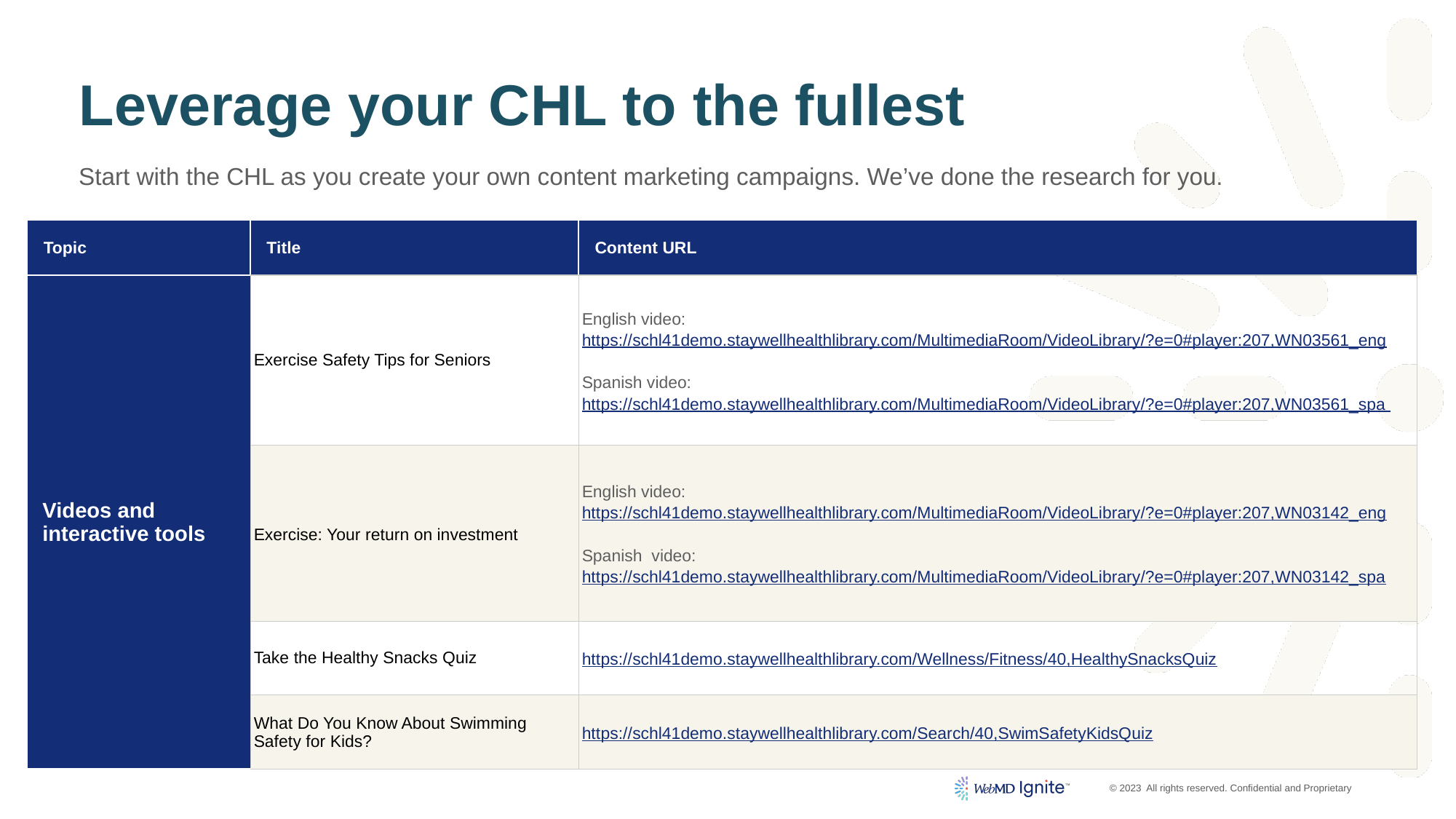

# Leverage your CHL to the fullest
Start with the CHL as you create your own content marketing campaigns. We’ve done the research for you.
| Topic | Title | Content URL |
| --- | --- | --- |
| Videos and interactive tools | Exercise Safety Tips for Seniors | English video: https://schl41demo.staywellhealthlibrary.com/MultimediaRoom/VideoLibrary/?e=0#player:207,WN03561\_eng Spanish video: https://schl41demo.staywellhealthlibrary.com/MultimediaRoom/VideoLibrary/?e=0#player:207,WN03561\_spa |
|  | Exercise: Your return on investment | English video: https://schl41demo.staywellhealthlibrary.com/MultimediaRoom/VideoLibrary/?e=0#player:207,WN03142\_eng Spanish video: https://schl41demo.staywellhealthlibrary.com/MultimediaRoom/VideoLibrary/?e=0#player:207,WN03142\_spa |
|  | Take the Healthy Snacks Quiz | https://schl41demo.staywellhealthlibrary.com/Wellness/Fitness/40,HealthySnacksQuiz |
|  | What Do You Know About Swimming Safety for Kids? | https://schl41demo.staywellhealthlibrary.com/Search/40,SwimSafetyKidsQuiz |